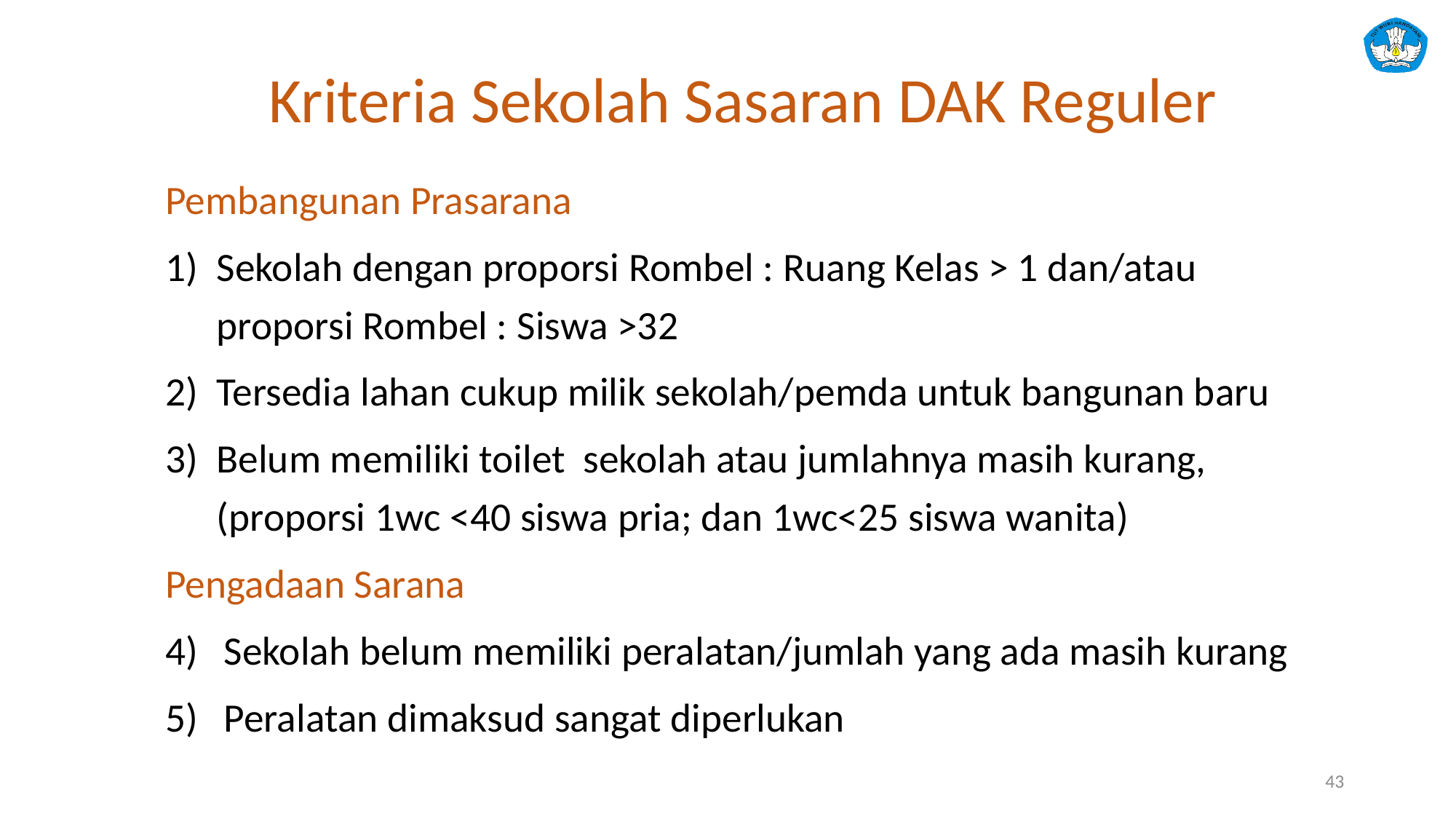

# Kriteria Sekolah Sasaran DAK Reguler
Pembangunan Prasarana
Sekolah dengan proporsi Rombel : Ruang Kelas > 1 dan/atau proporsi Rombel : Siswa >32
Tersedia lahan cukup milik sekolah/pemda untuk bangunan baru
Belum memiliki toilet  sekolah atau jumlahnya masih kurang, (proporsi 1wc <40 siswa pria; dan 1wc<25 siswa wanita)
Pengadaan Sarana
Sekolah belum memiliki peralatan/jumlah yang ada masih kurang
Peralatan dimaksud sangat diperlukan

43